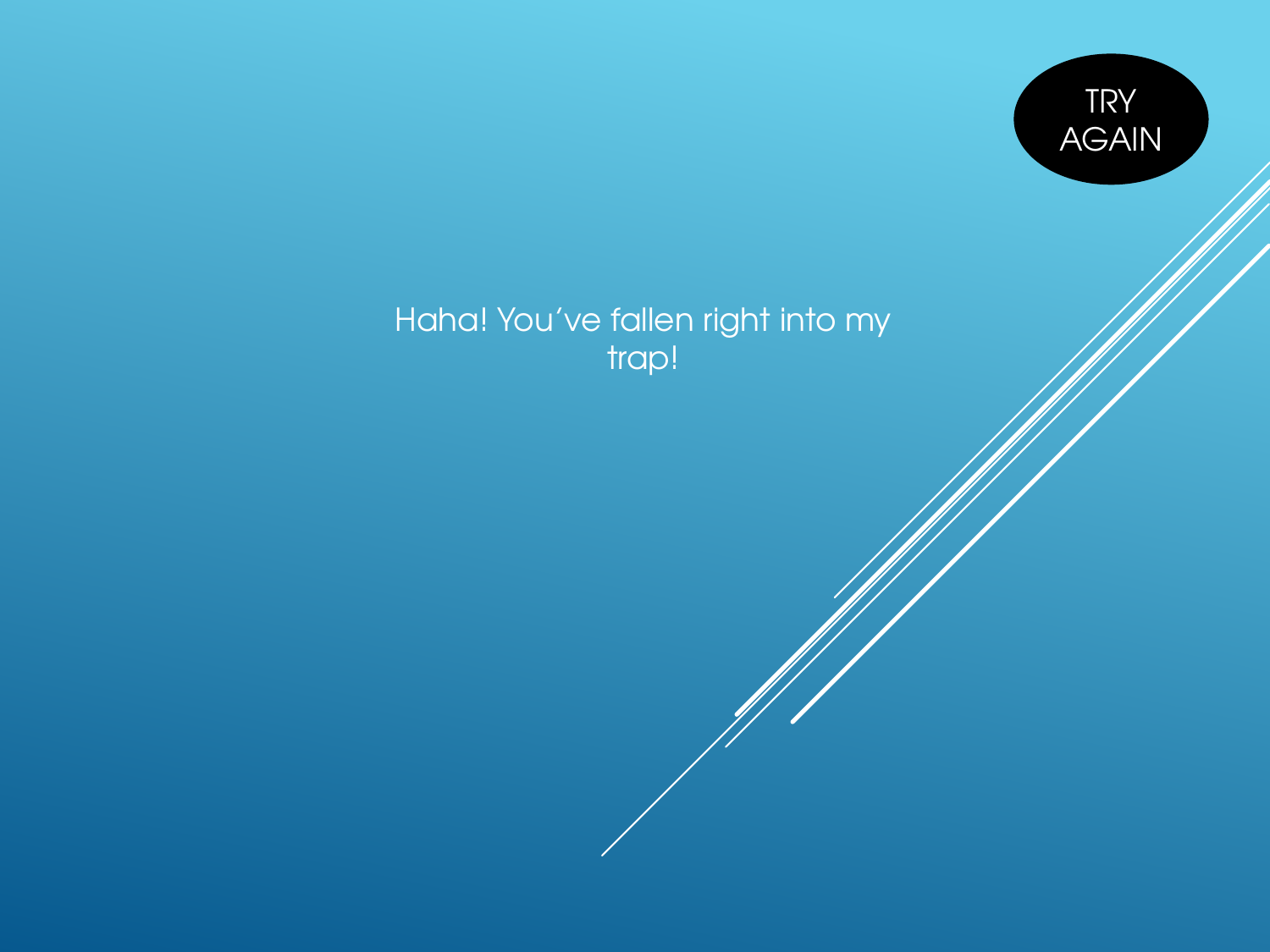

TRY AGAIN
Haha! You’ve fallen right into my trap!